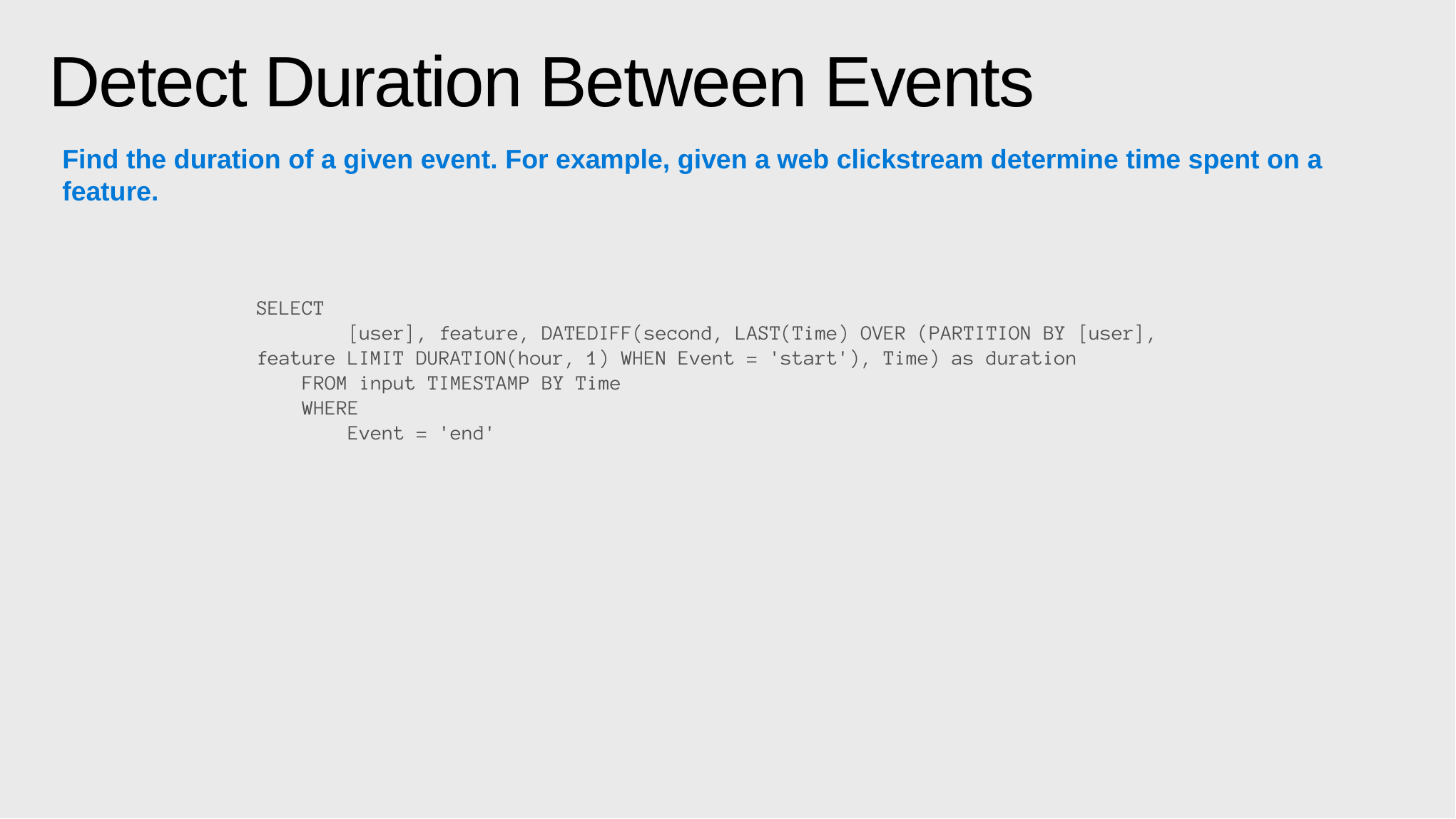

# Detect Duration Between Events
Find the duration of a given event. For example, given a web clickstream determine time spent on a feature.
SELECT
        [user], feature, DATEDIFF(second, LAST(Time) OVER (PARTITION BY [user], feature LIMIT DURATION(hour, 1) WHEN Event = 'start'), Time) as duration
    FROM input TIMESTAMP BY Time
    WHERE
        Event = 'end'